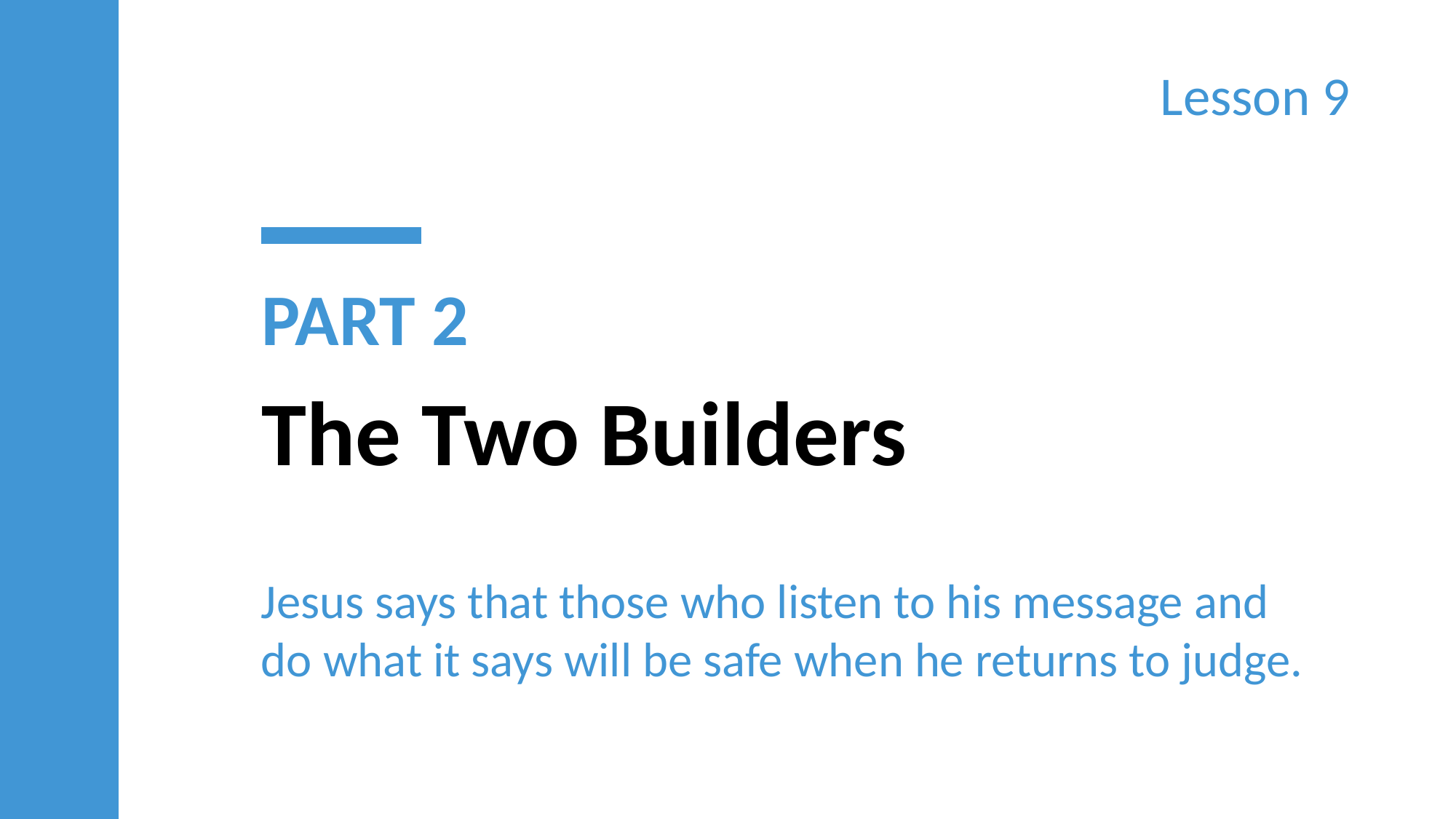

Lesson 9
PART 2
The Two Builders
Jesus says that those who listen to his message and do what it says will be safe when he returns to judge.